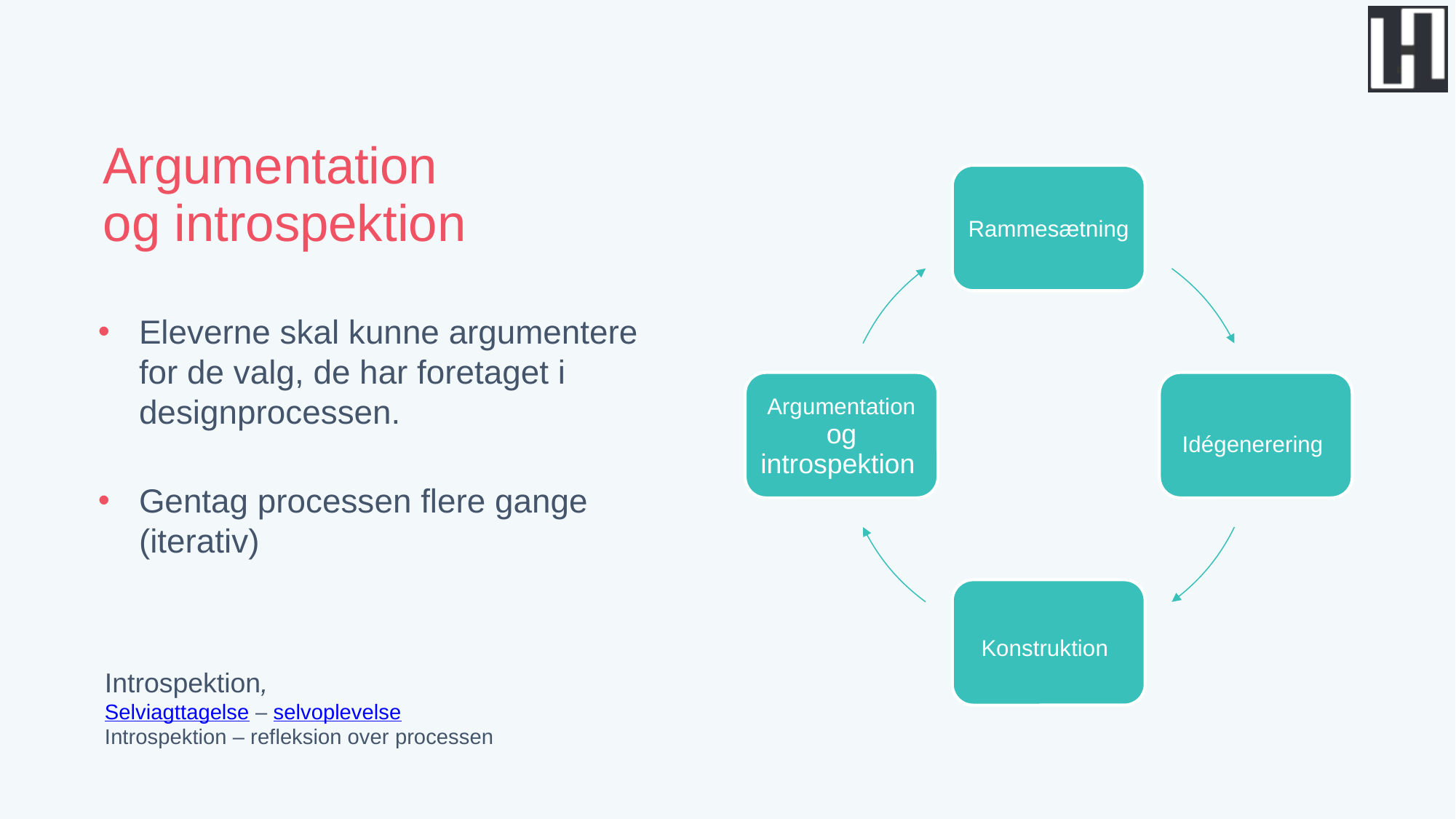

Argumentation
og introspektion

Rammesætning

Argumentation og introspektion

Idégenerering

Konstruktion
Eleverne skal kunne argumentere
for de valg, de har foretaget i designprocessen.
Gentag processen flere gange
(iterativ)
Introspektion,
Selviagttagelse – selvoplevelse
Introspektion – refleksion over processen